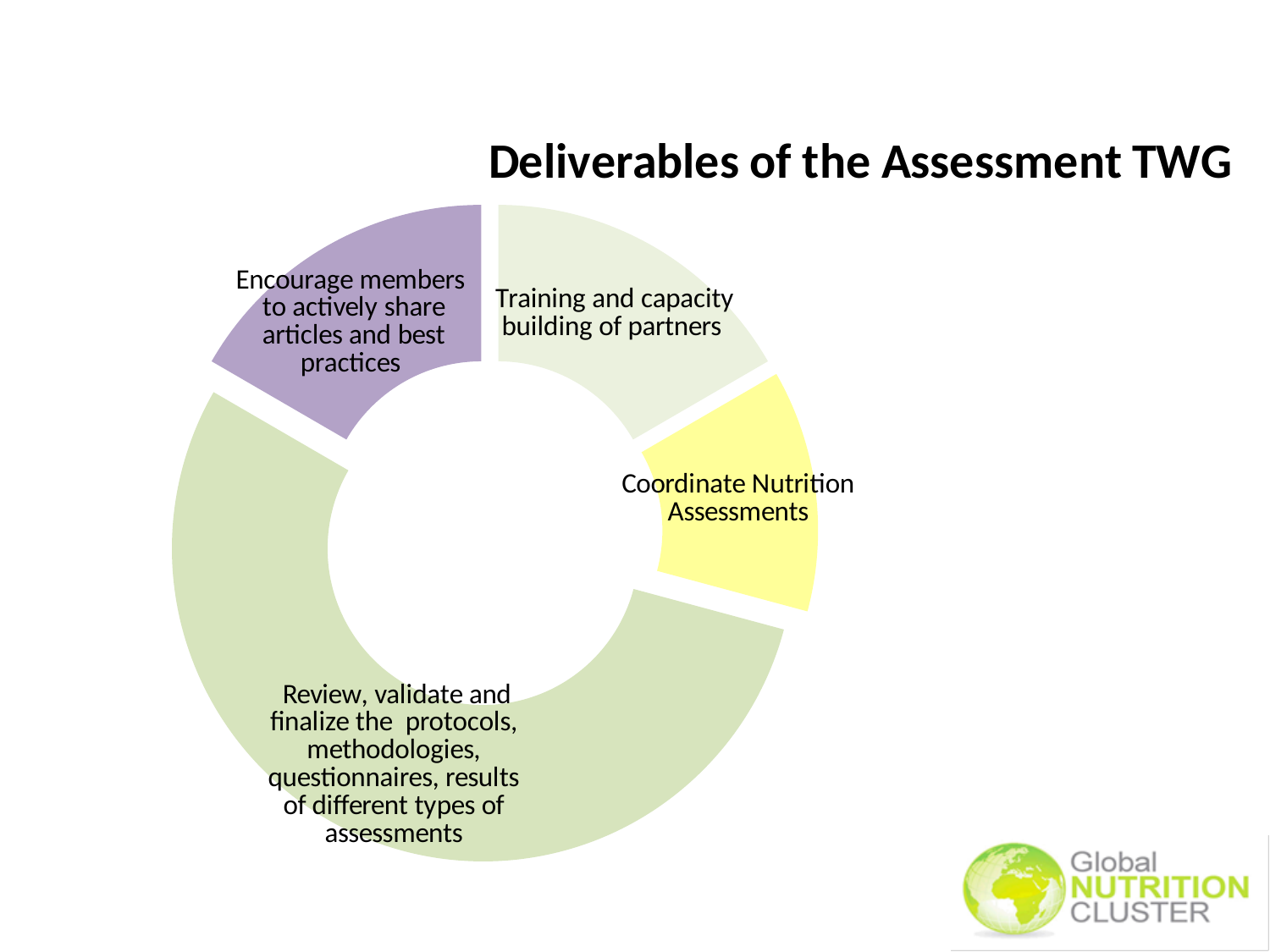

### Chart: Deliverables of the Assessment TWG

| Category |  |
|---|---|
| Training and capacity building of partners  | 4.0 |
| Coordinate Nutrition Assessments | 3.0 |
|  Review, validate and assist in finalizing the assessment protocols, methodologies, questionnaires, results, reports and recommendations of SMART/ SQUEAC/Rapid Assessments/ IYCF assessments  | 13.0 |
| promote AWG members to actively share articles, bulletins and best practices  | 4.0 |